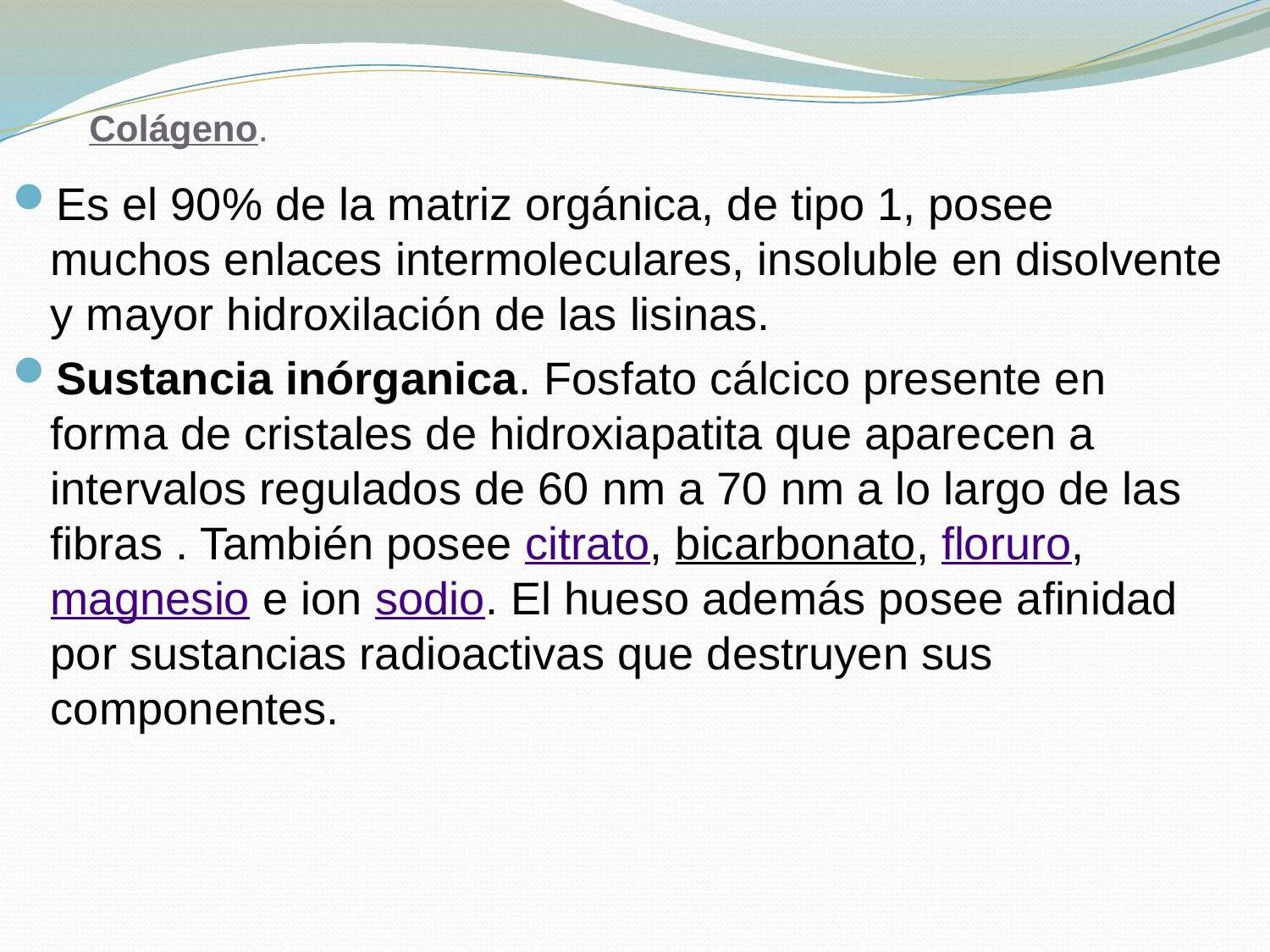

# Colágeno.
Es el 90% de la matriz orgánica, de tipo 1, posee muchos enlaces intermoleculares, insoluble en disolvente y mayor hidroxilación de las lisinas.
Sustancia inórganica. Fosfato cálcico presente en forma de cristales de hidroxiapatita que aparecen a intervalos regulados de 60 nm a 70 nm a lo largo de las fibras . También posee citrato, bicarbonato, floruro, magnesio e ion sodio. El hueso además posee afinidad por sustancias radioactivas que destruyen sus componentes.